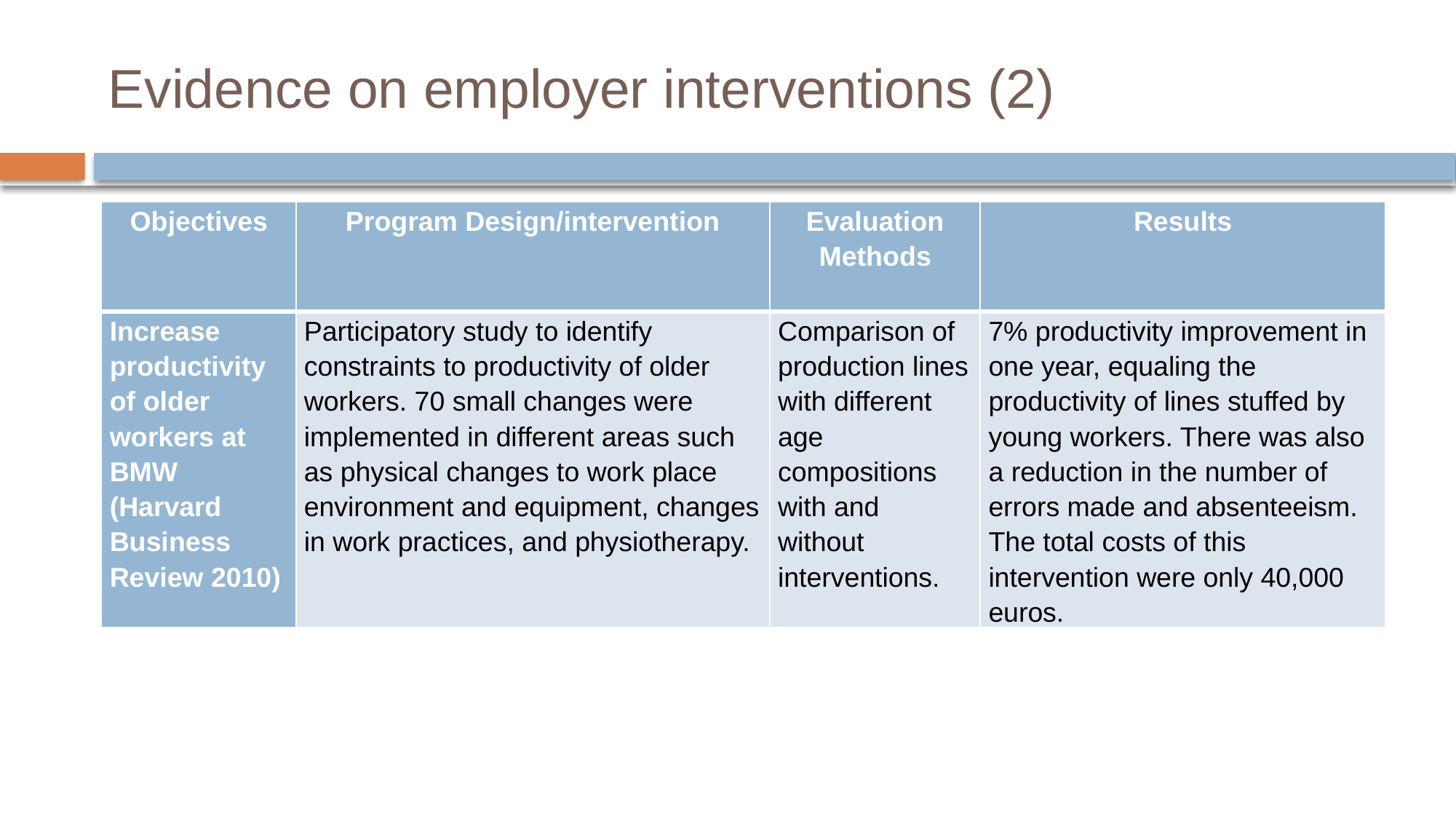

# Evidence on employer interventions (2)
| Objectives | Program Design/intervention | Evaluation Methods | Results |
| --- | --- | --- | --- |
| Increase productivity of older workers at BMW (Harvard Business Review 2010) | Participatory study to identify constraints to productivity of older workers. 70 small changes were implemented in different areas such as physical changes to work place environment and equipment, changes in work practices, and physiotherapy. | Comparison of production lines with different age compositions with and without interventions. | 7% productivity improvement in one year, equaling the productivity of lines stuffed by young workers. There was also a reduction in the number of errors made and absenteeism. The total costs of this intervention were only 40,000 euros. |